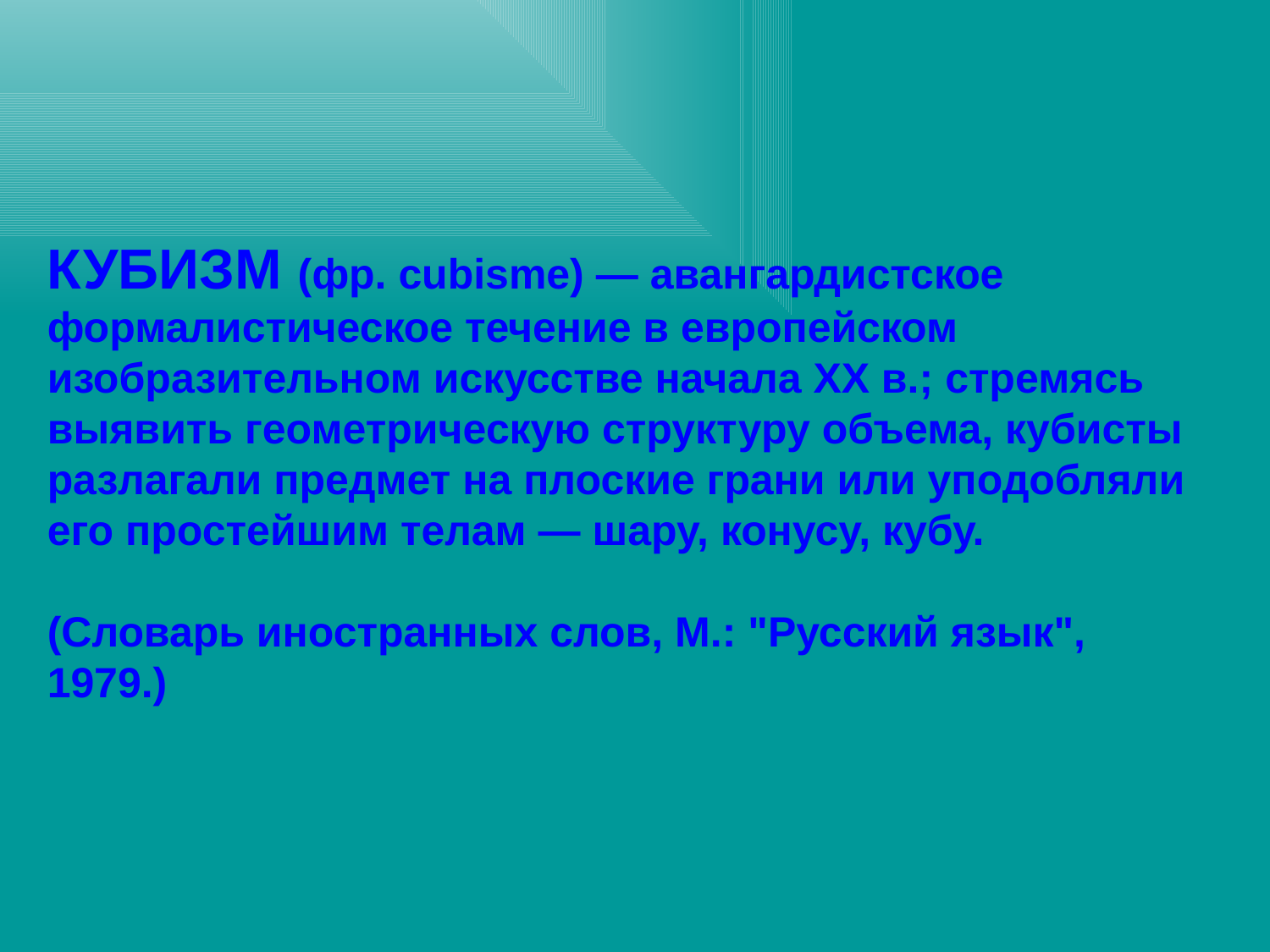

КУБИЗМ (фр. cubisme) — авангардистское формалистическое течение в европейском изобразительном искусстве начала XX в.; стремясь выявить геометрическую структуру объема, кубисты разлагали предмет на плоские грани или уподобляли его простейшим телам — шару, конусу, кубу.

(Словарь иностранных слов, М.: "Русский язык", 1979.)